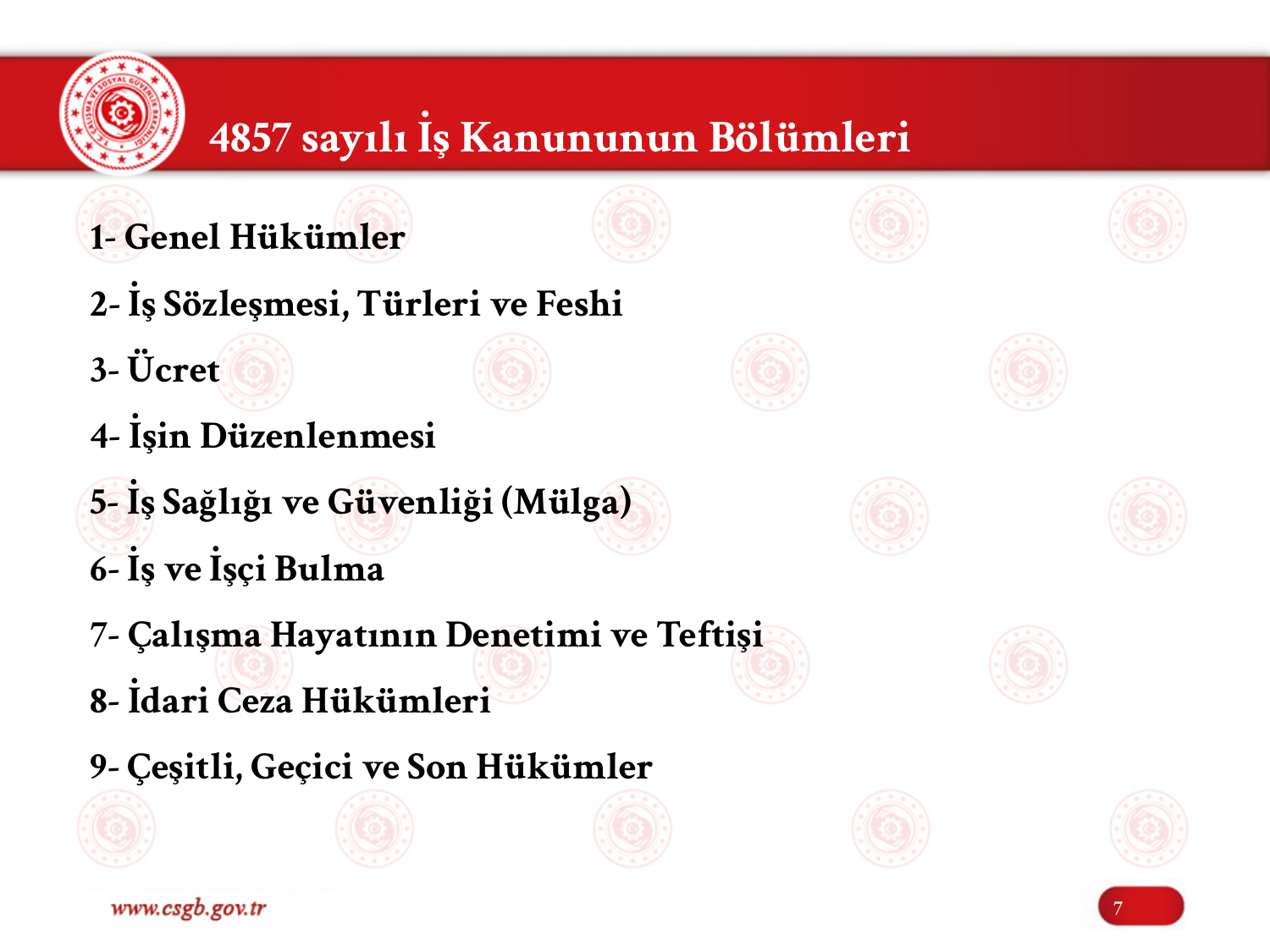

4857 sayılı İş Kanununun Bölümleri

1- Genel Hükümler
2- İş Sözleşmesi, Türleri ve Feshi
3- Ücret
4- İşin Düzenlenmesi
5- İş Sağlığı ve Güvenliği (Mülga)
6- İş ve İşçi Bulma
7- Çalışma Hayatının Denetimi ve Teftişi
8- İdari Ceza Hükümleri
9- Çeşitli, Geçici ve Son Hükümler
                                     7